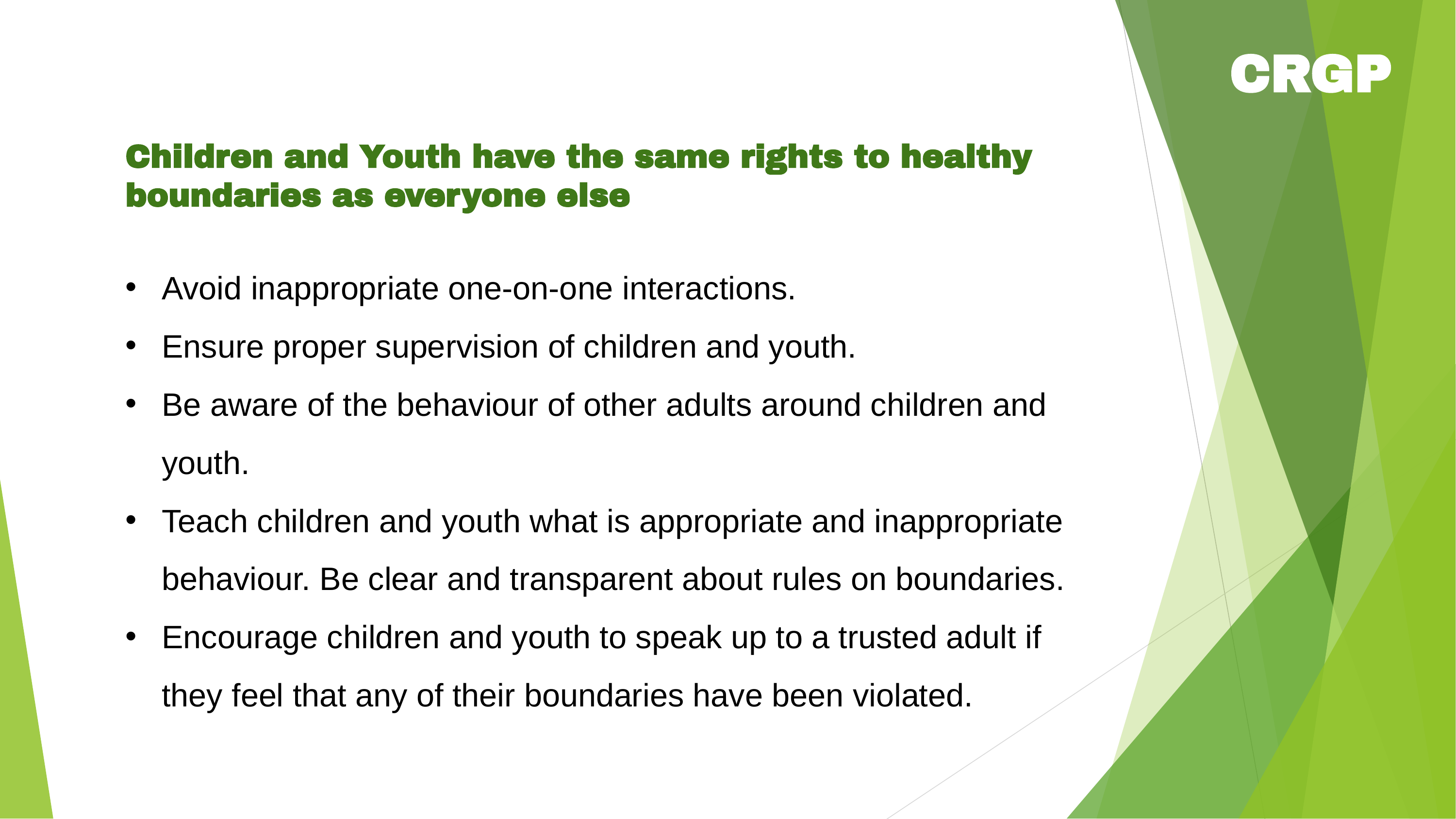

CRGP
Children and Youth have the same rights to healthy boundaries as everyone else
Avoid inappropriate one-on-one interactions.
Ensure proper supervision of children and youth.
Be aware of the behaviour of other adults around children and youth.
Teach children and youth what is appropriate and inappropriate behaviour. Be clear and transparent about rules on boundaries.
Encourage children and youth to speak up to a trusted adult if they feel that any of their boundaries have been violated.